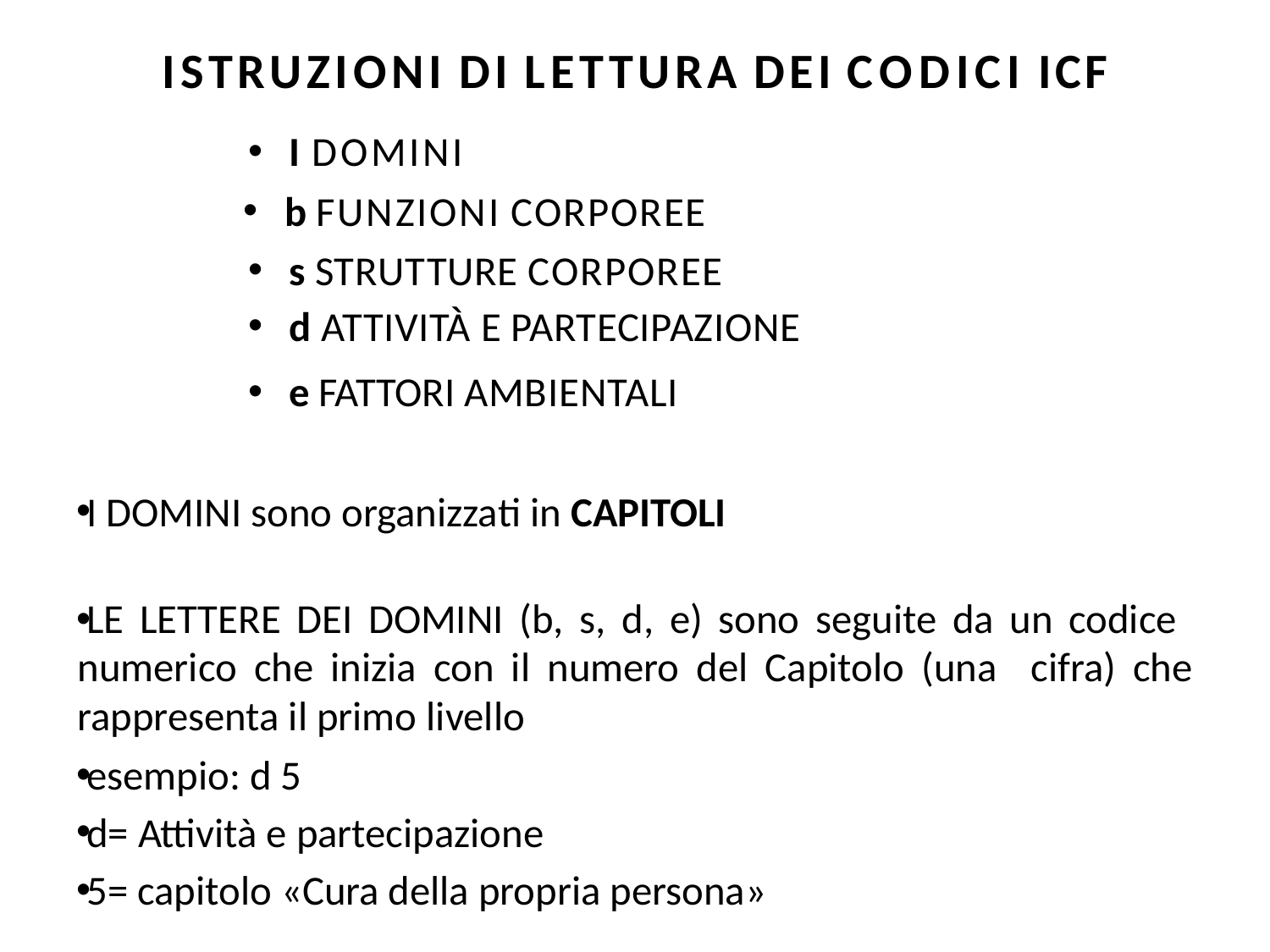

# ISTRUZIONI DI LETTURA DEI CODICI ICF
I DOMINI
b FUNZIONI CORPOREE
s STRUTTURE CORPOREE
d ATTIVITÀ E PARTECIPAZIONE
e FATTORI AMBIENTALI

I DOMINI sono organizzati in CAPITOLI

LE LETTERE DEI DOMINI (b, s, d, e) sono seguite da un codice  numerico che inizia con il numero del Capitolo (una  cifra) che rappresenta il primo livello
esempio: d 5
d= Attività e partecipazione
5= capitolo «Cura della propria persona»